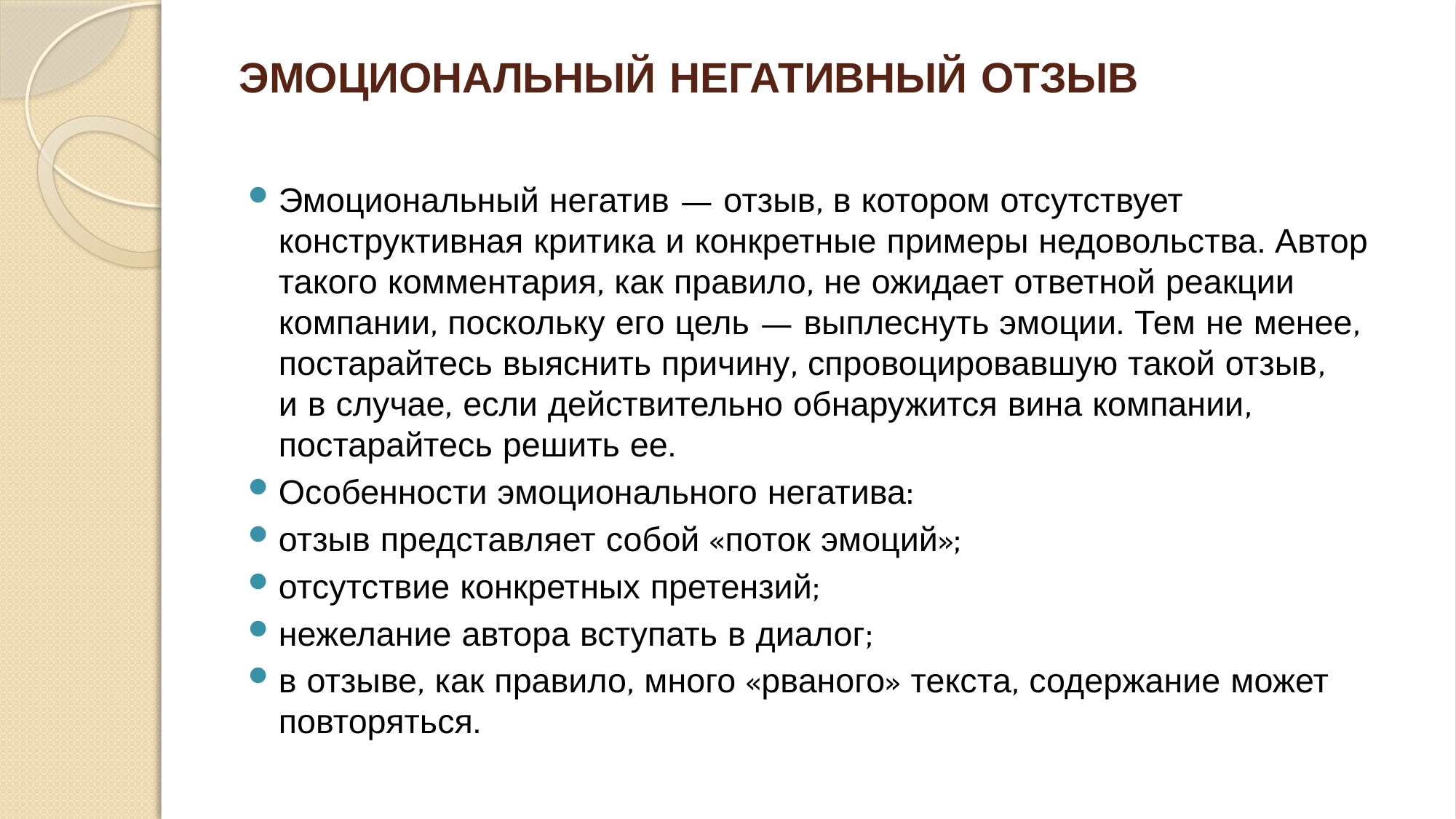

# ЭМОЦИОНАЛЬНЫЙ НЕГАТИВНЫЙ ОТЗЫВ
Эмоциональный негатив — отзыв, в котором отсутствует конструктивная критика и конкретные примеры недовольства. Автор такого комментария, как правило, не ожидает ответной реакции компании, поскольку его цель — выплеснуть эмоции. Тем не менее, постарайтесь выяснить причину, спровоцировавшую такой отзыв, и в случае, если действительно обнаружится вина компании, постарайтесь решить ее.
Особенности эмоционального негатива:
отзыв представляет собой «поток эмоций»;
отсутствие конкретных претензий;
нежелание автора вступать в диалог;
в отзыве, как правило, много «рваного» текста, содержание может повторяться.